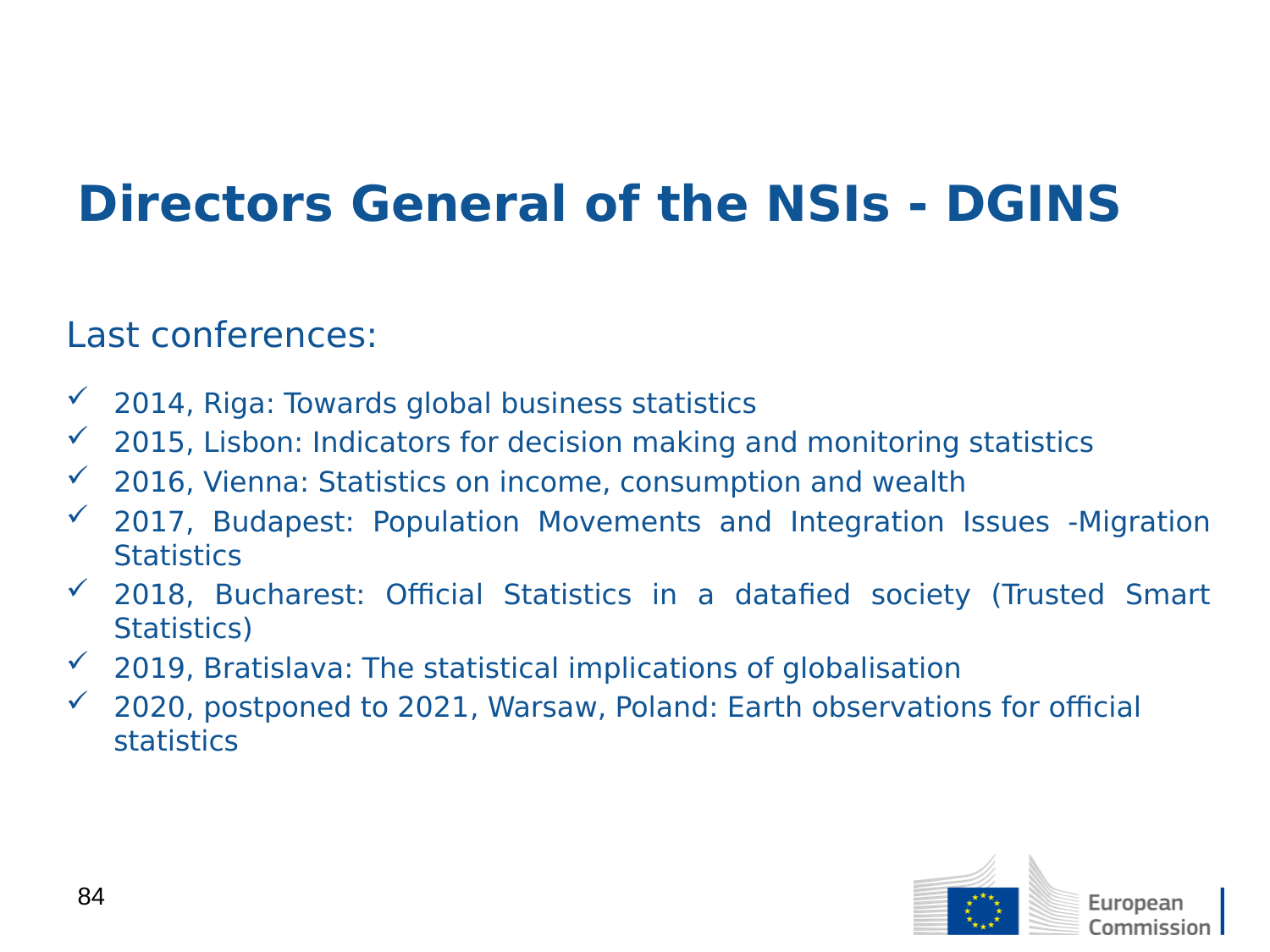

# Directors General of the NSIs - DGINS
Last conferences:

2014, Riga: Towards global business statistics
2015, Lisbon: Indicators for decision making and monitoring statistics
2016, Vienna: Statistics on income, consumption and wealth
2017, Budapest: Population Movements and Integration Issues -Migration Statistics
2018, Bucharest: Official Statistics in a datafied society (Trusted Smart Statistics)
2019, Bratislava: The statistical implications of globalisation
2020, postponed to 2021, Warsaw, Poland: Earth observations for official statistics

84